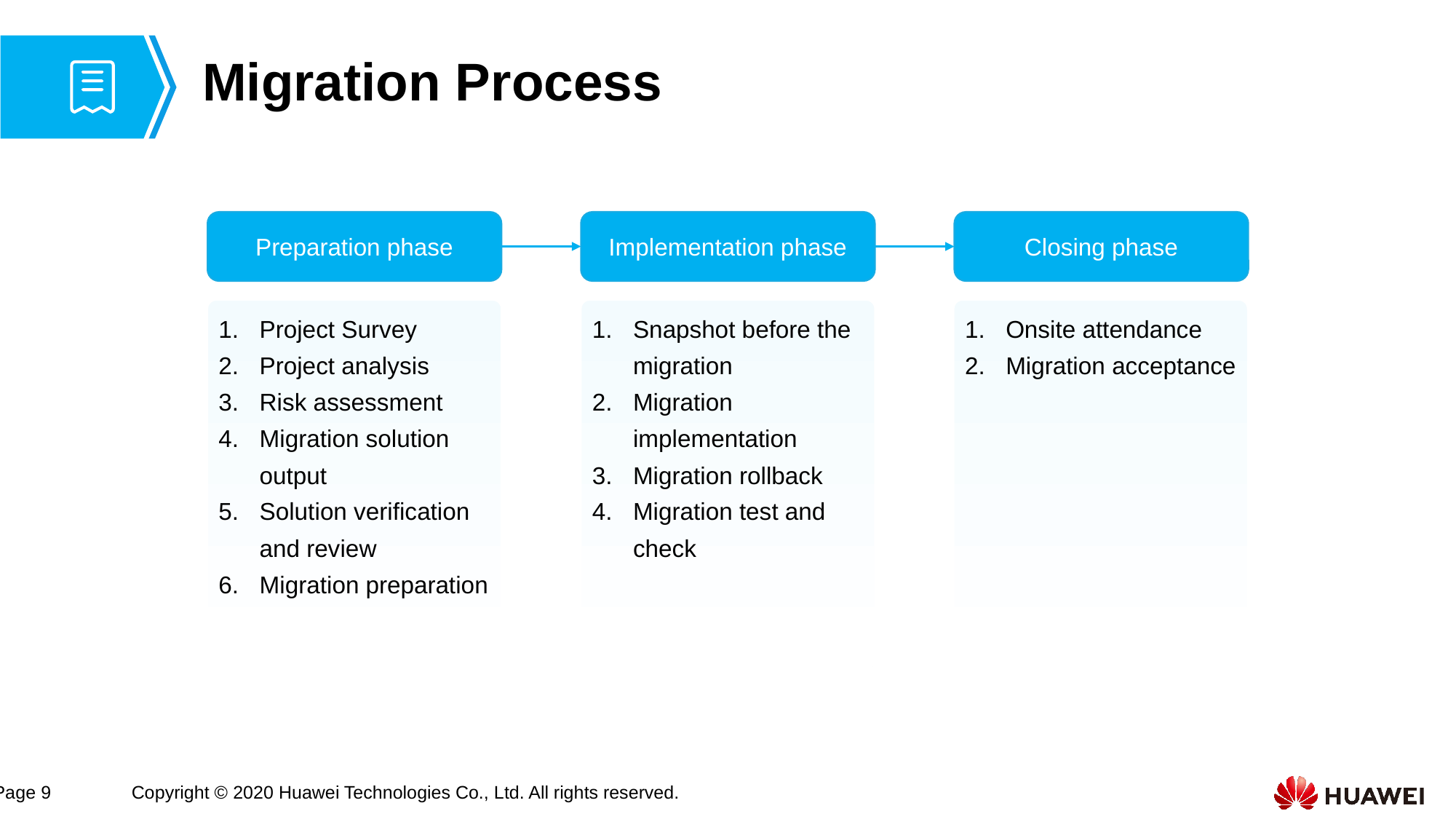

# Migration Process
Preparation phase
Implementation phase
Closing phase
Project Survey
Project analysis
Risk assessment
Migration solution output
Solution verification and review
Migration preparation
Snapshot before the migration
Migration implementation
Migration rollback
Migration test and check

Onsite attendance
Migration acceptance